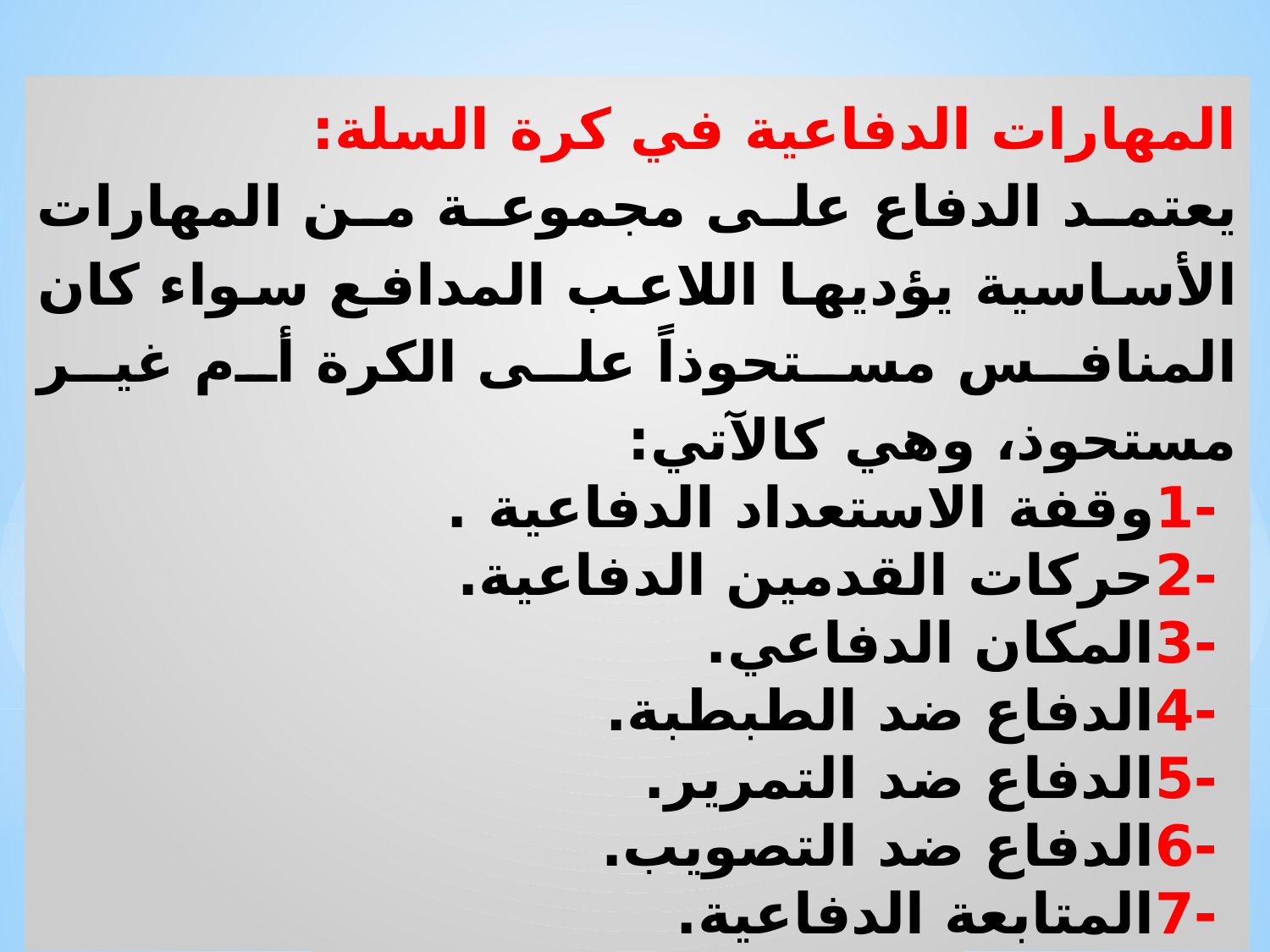

المهارات الدفاعية في كرة السلة:
يعتمد الدفاع على مجموعة من المهارات الأساسية يؤديها اللاعب المدافع سواء كان المنافس مستحوذاً على الكرة أم غير مستحوذ، وهي كالآتي:
 -1وقفة الاستعداد الدفاعية .
 -2حركات القدمين الدفاعية.
 -3المكان الدفاعي.
 -4الدفاع ضد الطبطبة.
 -5الدفاع ضد التمرير.
 -6الدفاع ضد التصويب.
 -7المتابعة الدفاعية.